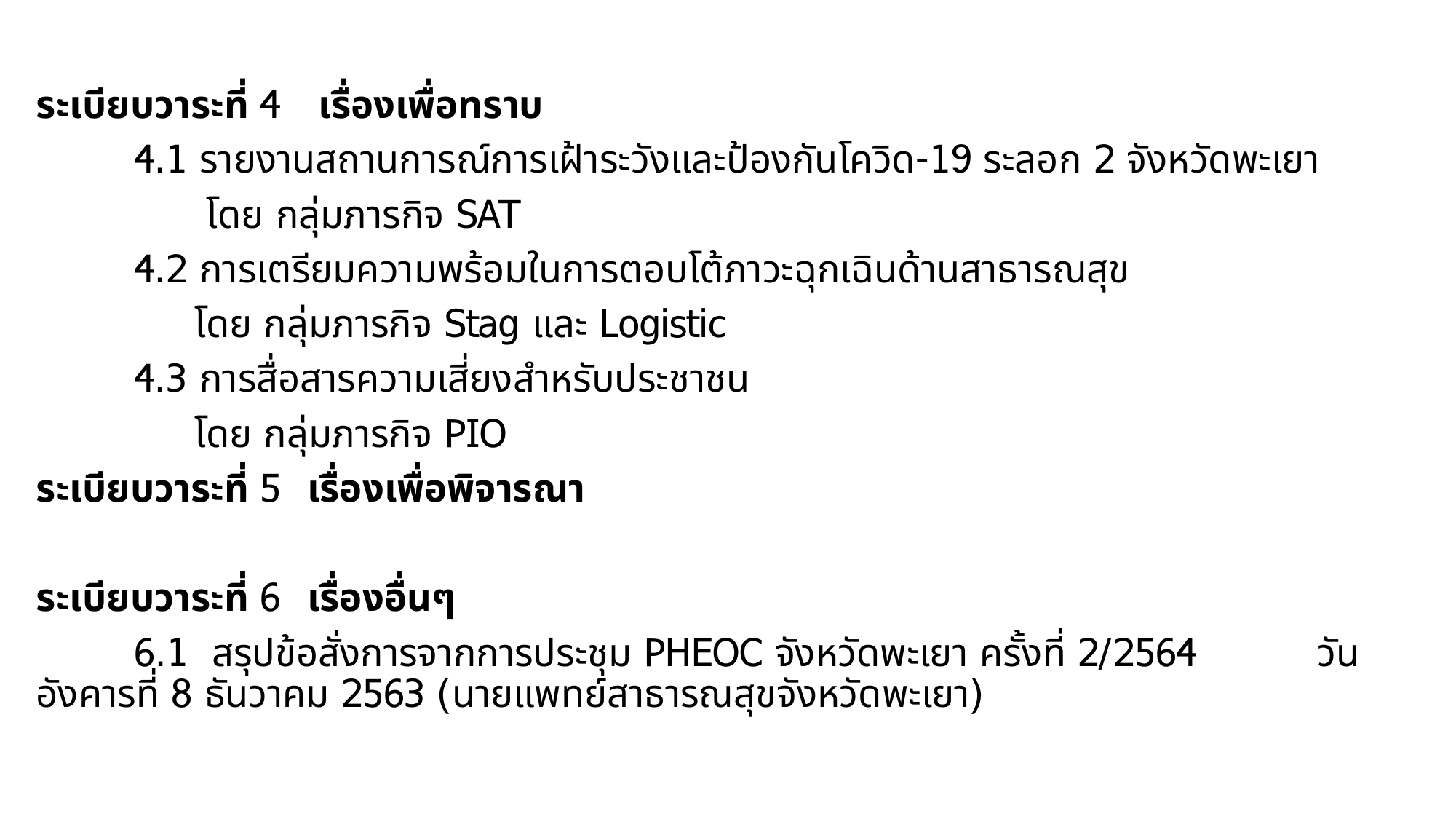

ระเบียบวาระที่ 4   เรื่องเพื่อทราบ
	4.1 รายงานสถานการณ์การเฝ้าระวังและป้องกันโควิด-19 ระลอก 2 จังหวัดพะเยา
	      โดย กลุ่มภารกิจ SAT
	4.2 การเตรียมความพร้อมในการตอบโต้ภาวะฉุกเฉินด้านสาธารณสุข
	     โดย กลุ่มภารกิจ Stag และ Logistic
	4.3 การสื่อสารความเสี่ยงสำหรับประชาชน
	     โดย กลุ่มภารกิจ PIO
ระเบียบวาระที่ 5  เรื่องเพื่อพิจารณา

ระเบียบวาระที่ 6  เรื่องอื่นๆ
	6.1  สรุปข้อสั่งการจากการประชุม PHEOC จังหวัดพะเยา ครั้งที่ 2/2564          วันอังคารที่ 8 ธันวาคม 2563 (นายแพทย์สาธารณสุขจังหวัดพะเยา)